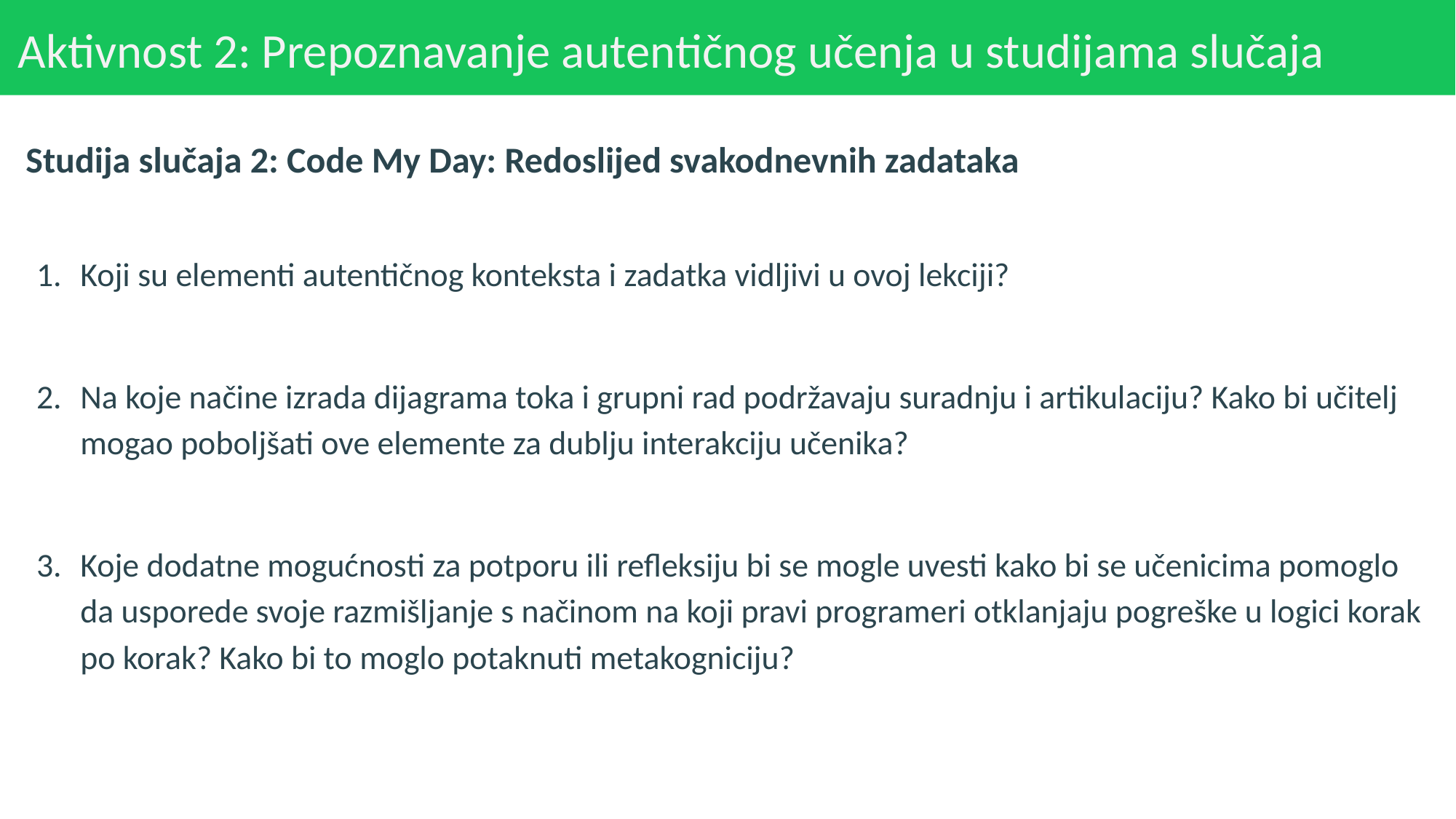

# Aktivnost 2: Prepoznavanje autentičnog učenja u studijama slučaja
Studija slučaja 2: Code My Day: Redoslijed svakodnevnih zadataka

Koji su elementi autentičnog konteksta i zadatka vidljivi u ovoj lekciji?

Na koje načine izrada dijagrama toka i grupni rad podržavaju suradnju i artikulaciju? Kako bi učitelj mogao poboljšati ove elemente za dublju interakciju učenika?

Koje dodatne mogućnosti za potporu ili refleksiju bi se mogle uvesti kako bi se učenicima pomoglo da usporede svoje razmišljanje s načinom na koji pravi programeri otklanjaju pogreške u logici korak po korak? Kako bi to moglo potaknuti metakogniciju?